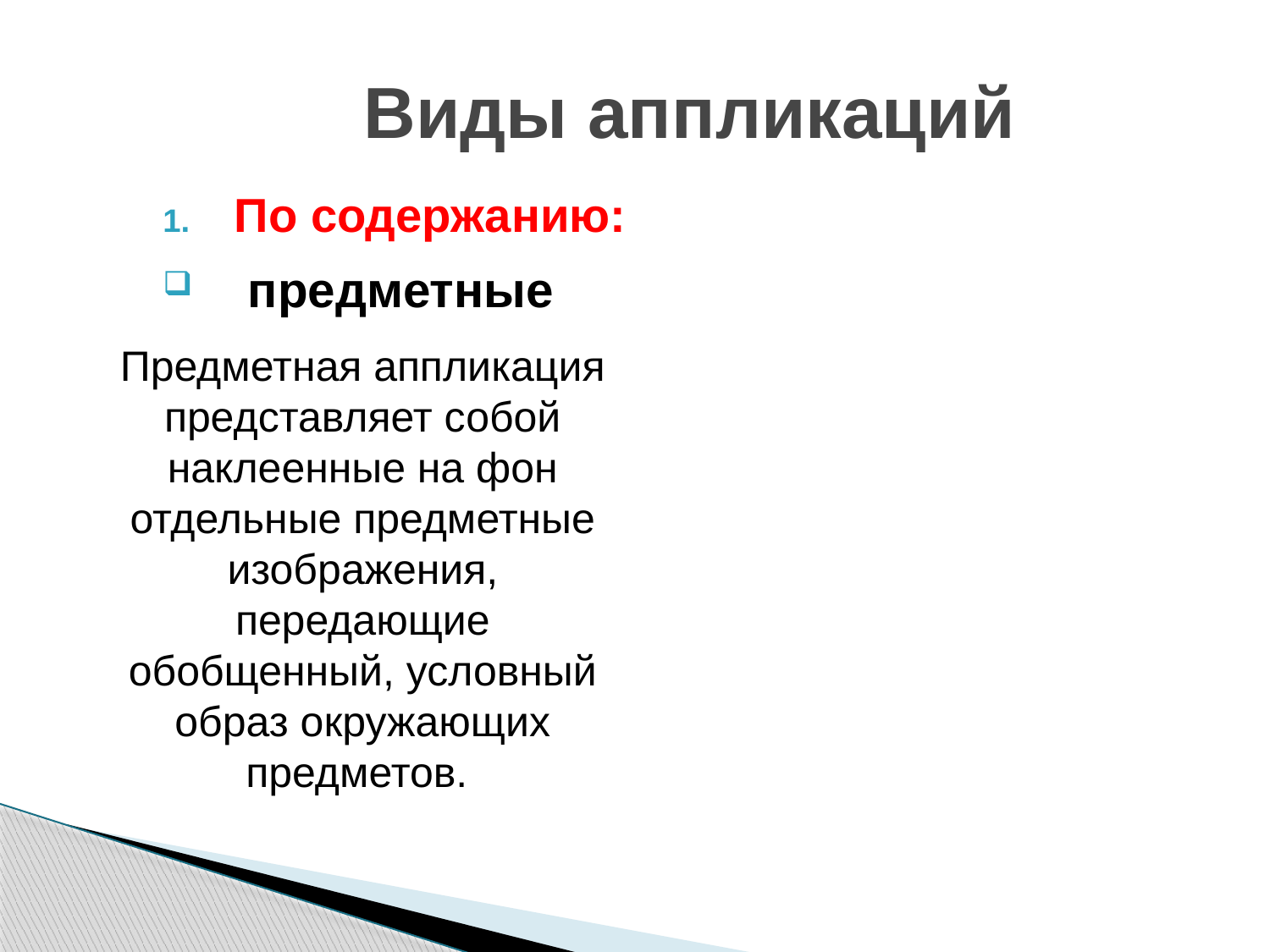

# Виды аппликаций
По содержанию:

 предметные
Предметная аппликация представляет собой наклеенные на фон отдельные предметные изображения, передающие обобщенный, условный образ окружающих предметов.